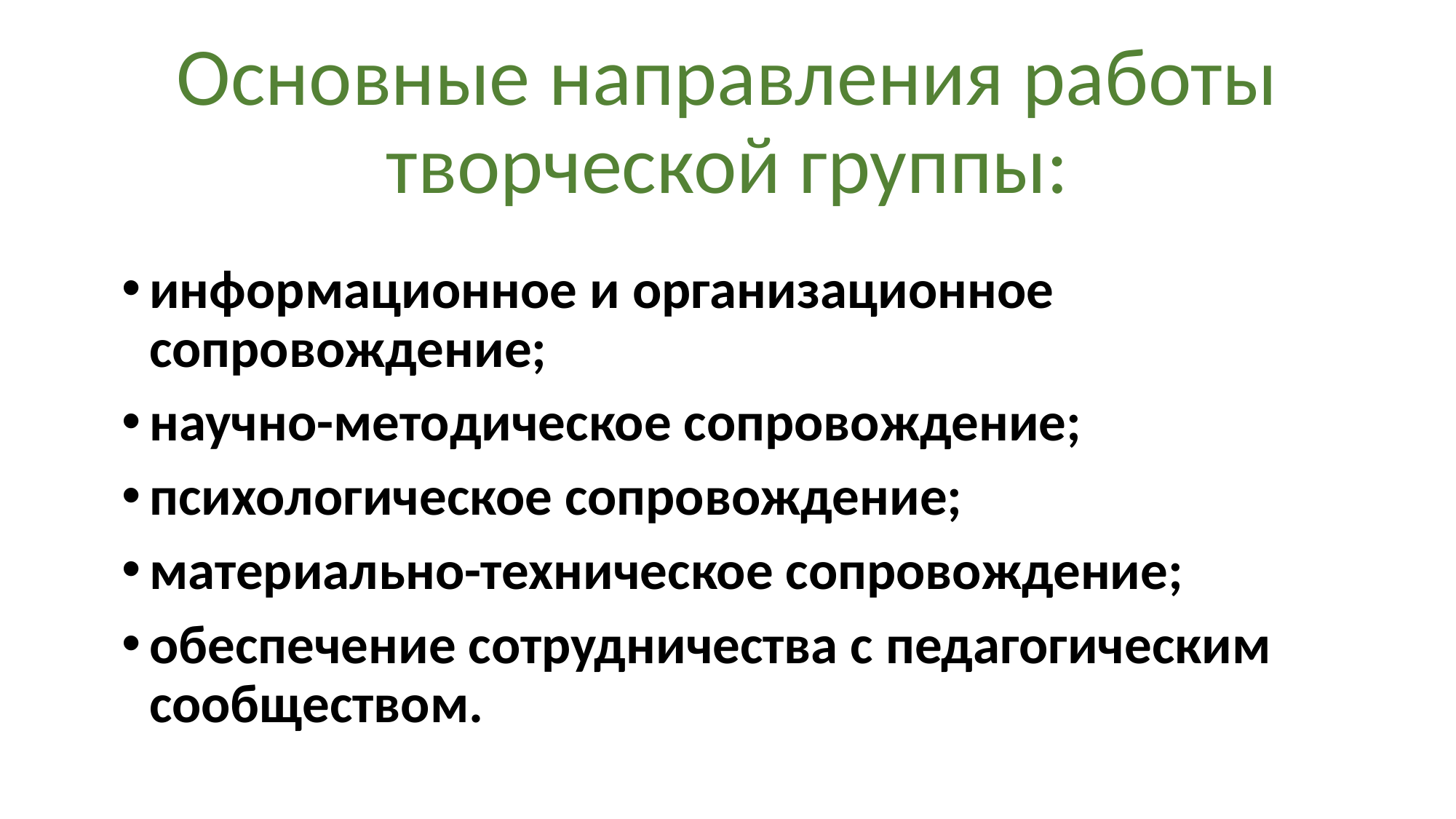

# Основные направления работы творческой группы:
информационное и организационное сопровождение;
научно-методическое сопровождение;
психологическое сопровождение;
материально-техническое сопровождение;
обеспечение сотрудничества с педагогическим сообществом.